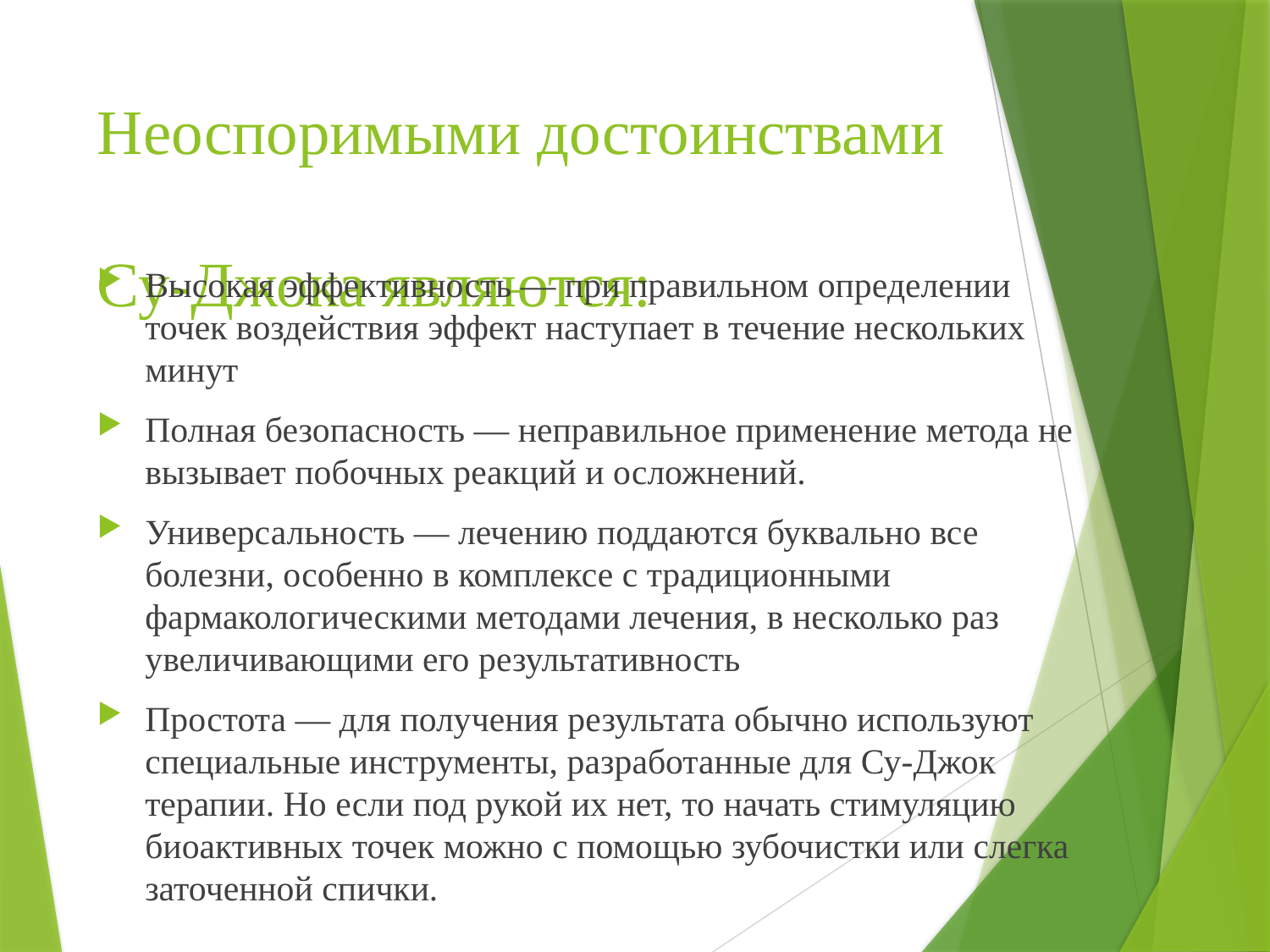

# Неоспоримыми достоинствами Су-Джока являются:
Высокая эффективность — при правильном определении точек воздействия эффект наступает в течение нескольких минут
Полная безопасность — неправильное применение метода не вызывает побочных реакций и осложнений.
Универсальность — лечению поддаются буквально все болезни, особенно в комплексе с традиционными фармакологическими методами лечения, в несколько раз увеличивающими его результативность
Простота — для получения результата обычно используют специальные инструменты, разработанные для Су-Джок терапии. Но если под рукой их нет, то начать стимуляцию биоактивных точек можно с помощью зубочистки или слегка заточенной спички.